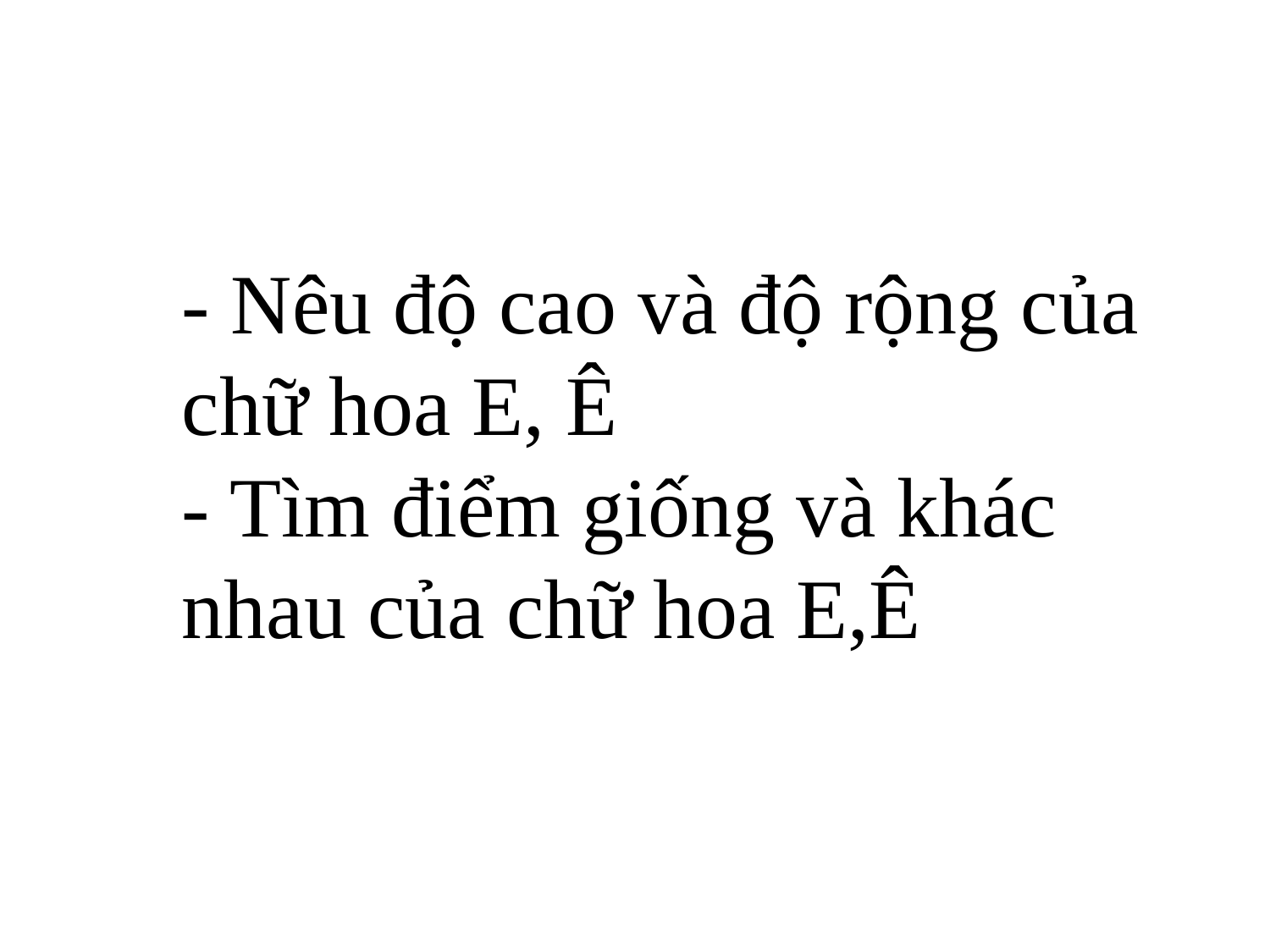

- Nêu độ cao và độ rộng của chữ hoa E, Ê
- Tìm điểm giống và khác nhau của chữ hoa E,Ê